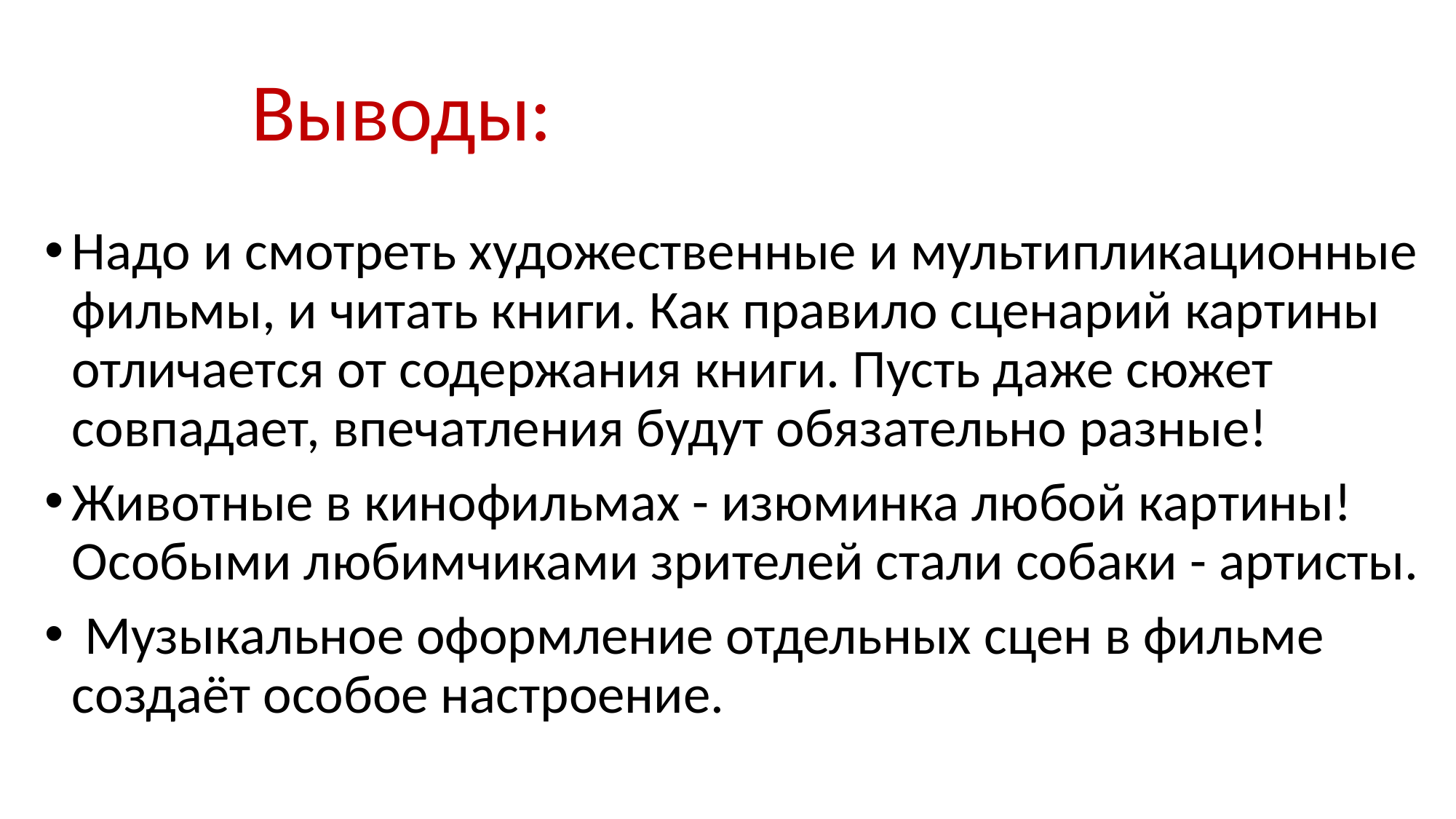

# Выводы:
Надо и смотреть художественные и мультипликационные фильмы, и читать книги. Как правило сценарий картины отличается от содержания книги. Пусть даже сюжет совпадает, впечатления будут обязательно разные!
Животные в кинофильмах - изюминка любой картины! Особыми любимчиками зрителей стали собаки - артисты.
 Музыкальное оформление отдельных сцен в фильме создаёт особое настроение.